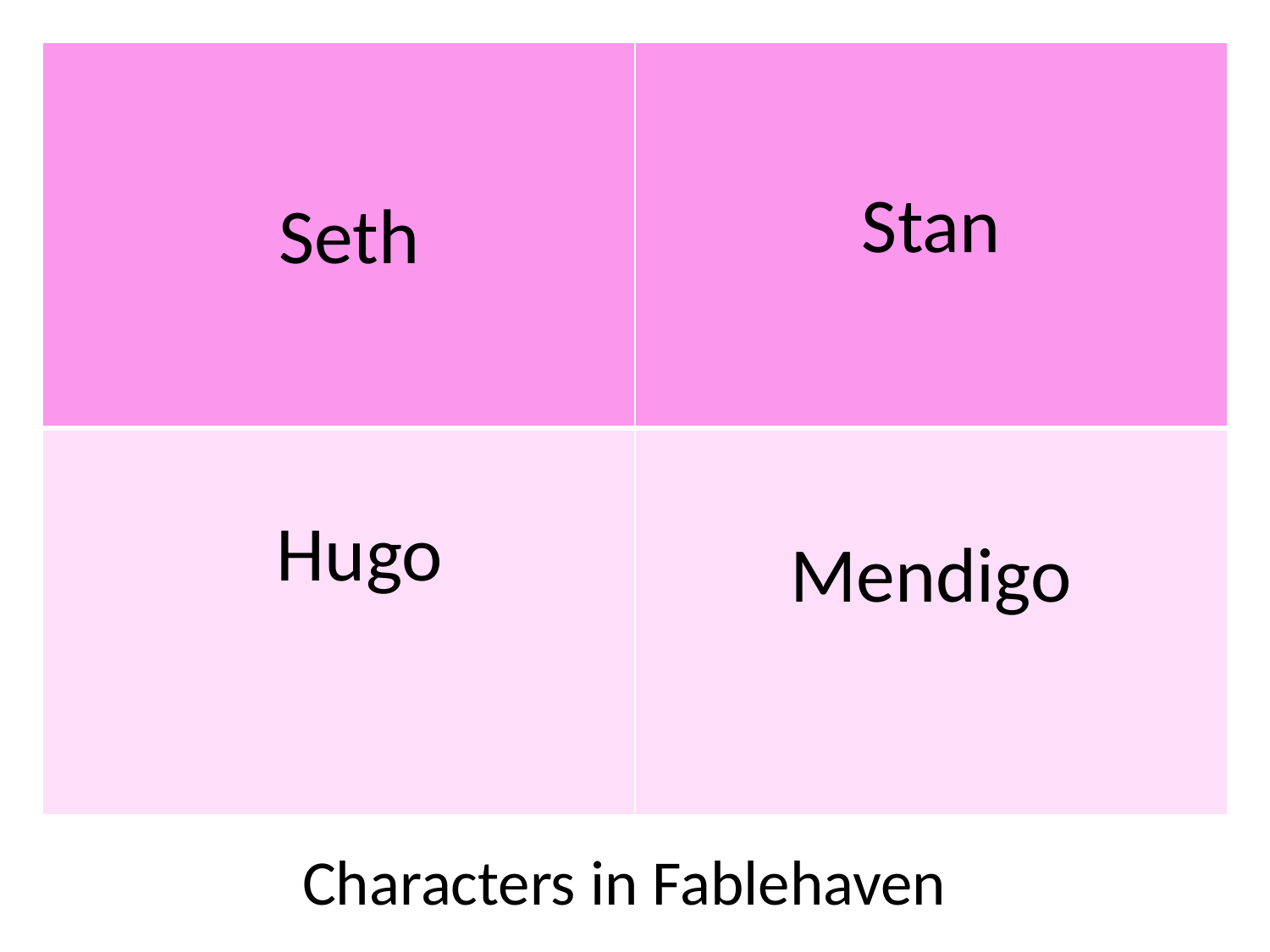

|  |  |
| --- | --- |
|  |  |
Stan
Seth
Hugo
Mendigo
Characters in Fablehaven